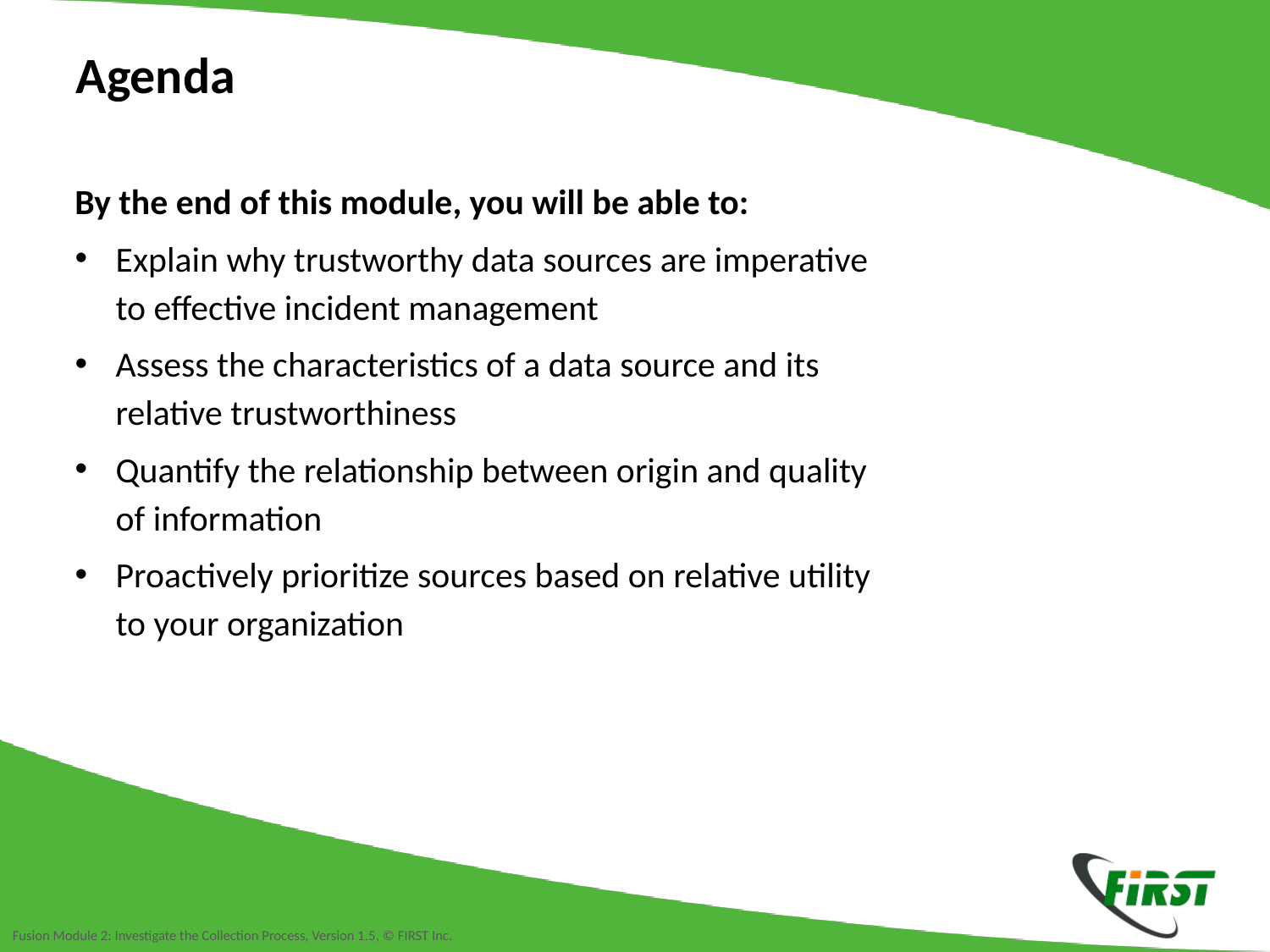

Agenda
By the end of this module, you will be able to:
Explain why trustworthy data sources are imperative
to effective incident management
Assess the characteristics of a data source and its
relative trustworthiness
Quantify the relationship between origin and quality
of information
Proactively prioritize sources based on relative utility
to your organization